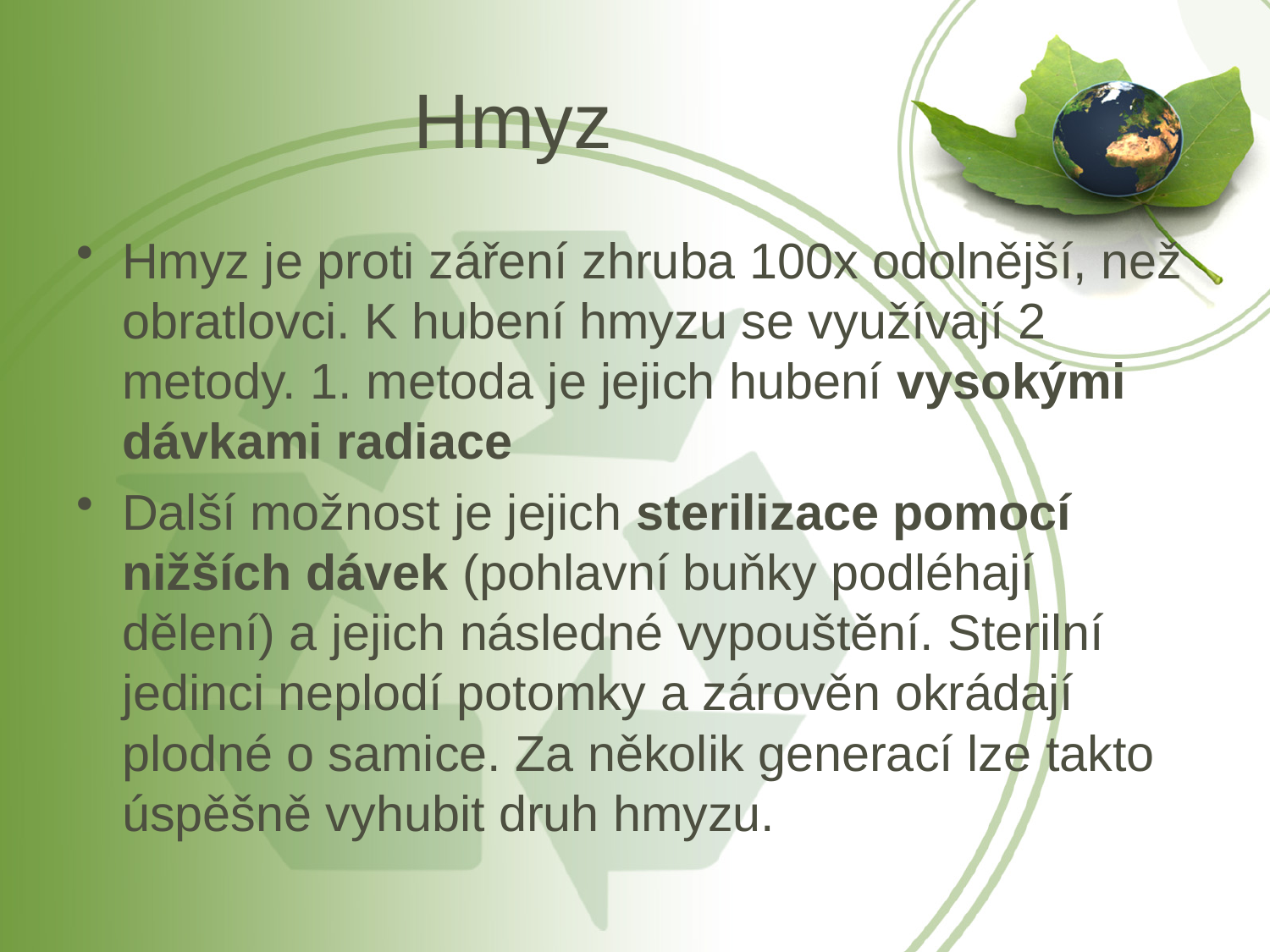

# Hmyz
Hmyz je proti záření zhruba 100x odolnější, než obratlovci. K hubení hmyzu se využívají 2 metody. 1. metoda je jejich hubení vysokými dávkami radiace
Další možnost je jejich sterilizace pomocí nižších dávek (pohlavní buňky podléhají dělení) a jejich následné vypouštění. Sterilní jedinci neplodí potomky a zárověn okrádají plodné o samice. Za několik generací lze takto úspěšně vyhubit druh hmyzu.